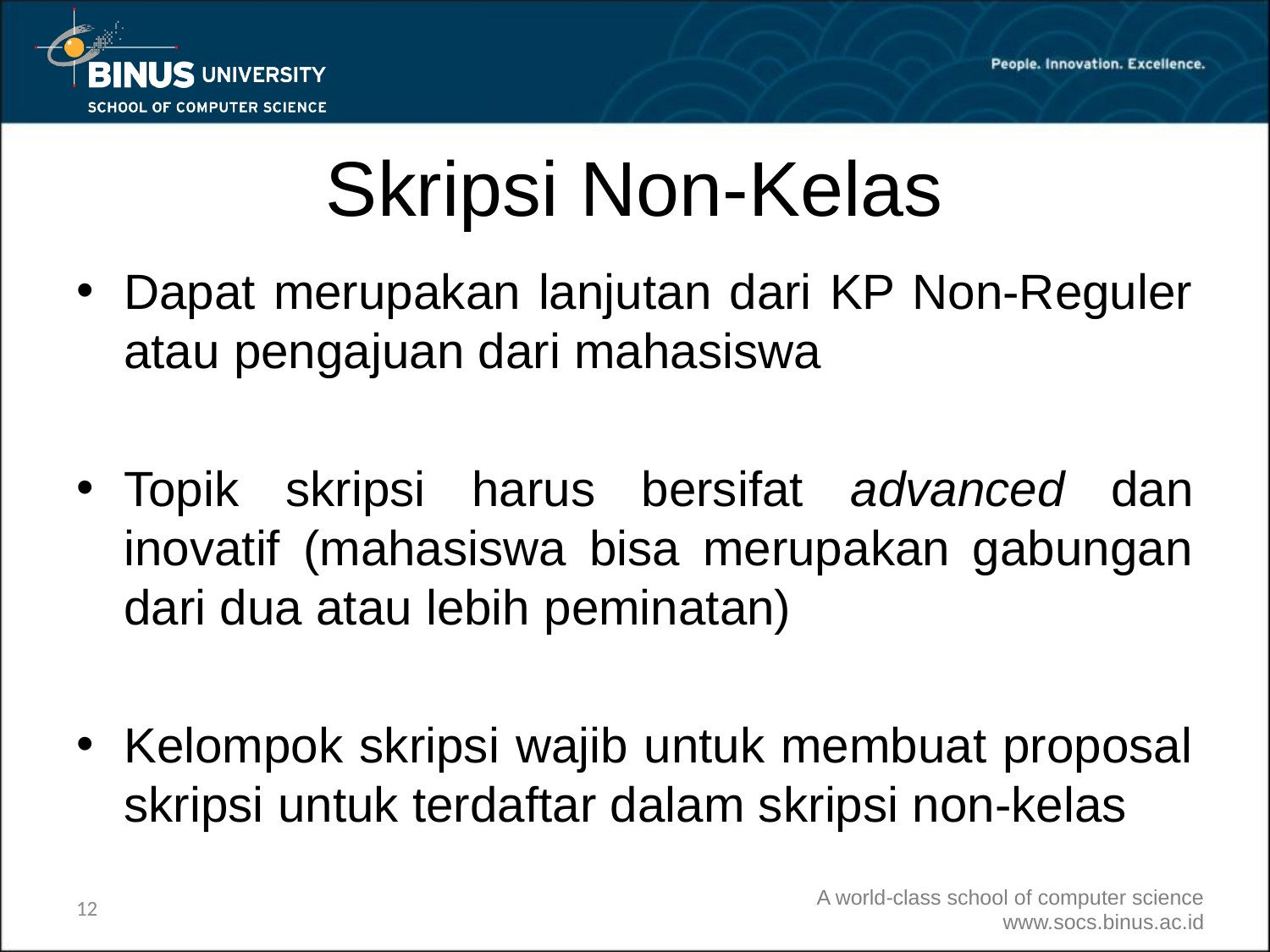

# Skripsi Non-Kelas
Dapat merupakan lanjutan dari KP Non-Reguler atau pengajuan dari mahasiswa

Topik skripsi harus bersifat advanced dan inovatif (mahasiswa bisa merupakan gabungan dari dua atau lebih peminatan)

Kelompok skripsi wajib untuk membuat proposal skripsi untuk terdaftar dalam skripsi non-kelas

12